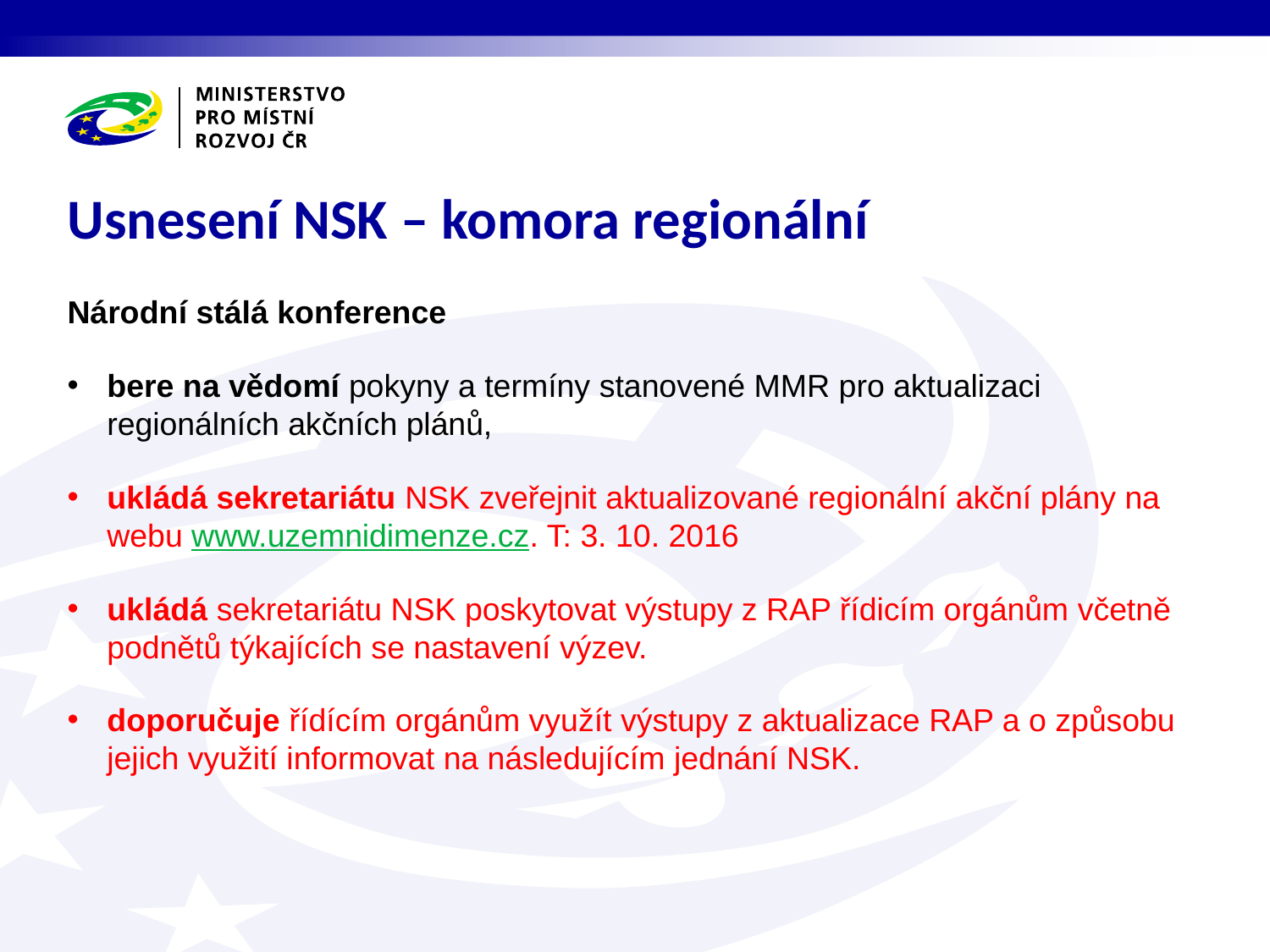

# Usnesení NSK – komora regionální
Národní stálá konference
bere na vědomí pokyny a termíny stanovené MMR pro aktualizaci regionálních akčních plánů,
ukládá sekretariátu NSK zveřejnit aktualizované regionální akční plány na webu www.uzemnidimenze.cz. T: 3. 10. 2016
ukládá sekretariátu NSK poskytovat výstupy z RAP řídicím orgánům včetně podnětů týkajících se nastavení výzev.
doporučuje řídícím orgánům využít výstupy z aktualizace RAP a o způsobu jejich využití informovat na následujícím jednání NSK.